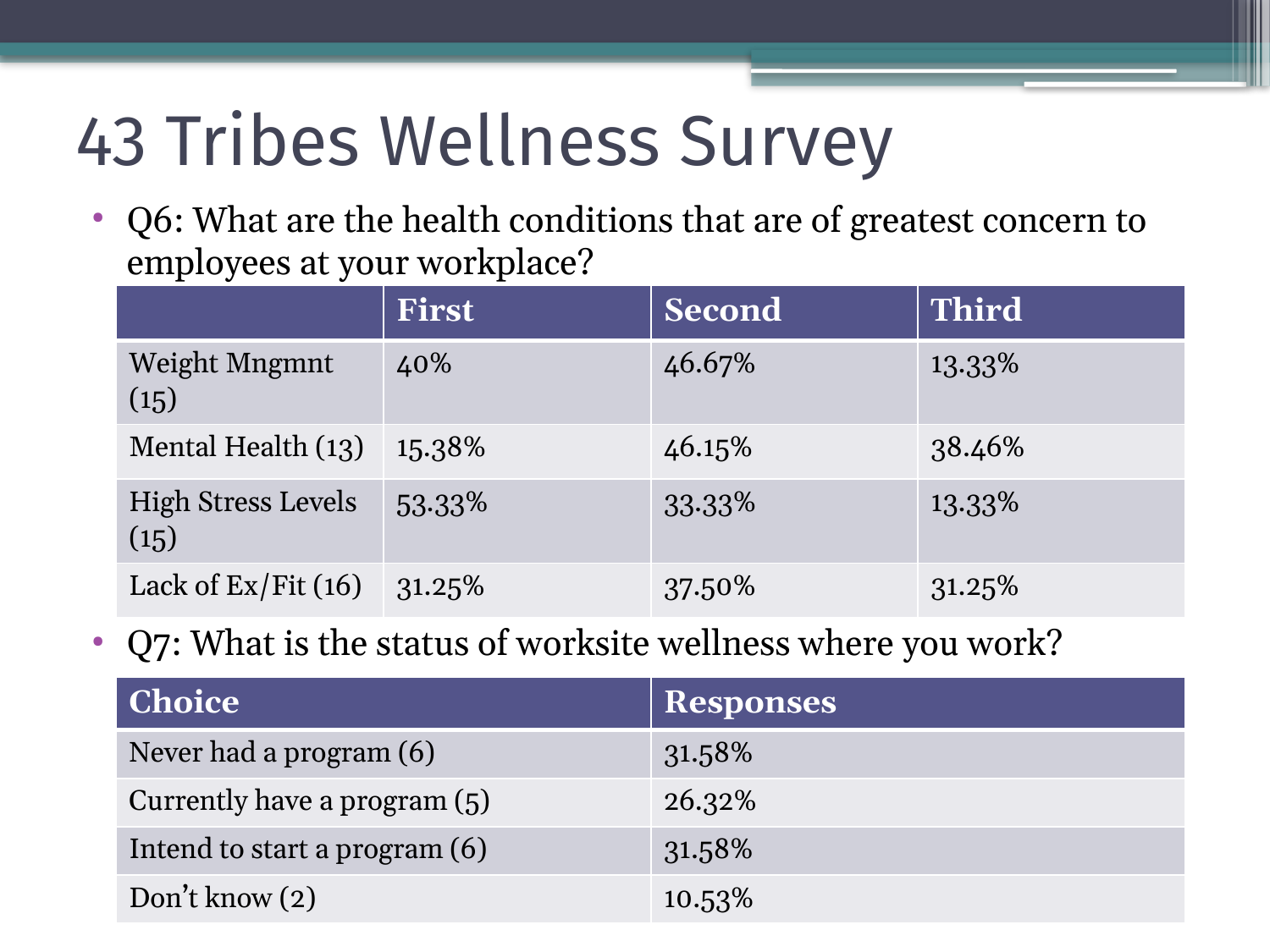

# 43 Tribes Wellness Survey
Q6: What are the health conditions that are of greatest concern to employees at your workplace?

Q7: What is the status of worksite wellness where you work?

|  | First | Second | Third |
| --- | --- | --- | --- |
| Weight Mngmnt (15) | 40% | 46.67% | 13.33% |
| Mental Health (13) | 15.38% | 46.15% | 38.46% |
| High Stress Levels (15) | 53.33% | 33.33% | 13.33% |
| Lack of Ex/Fit (16) | 31.25% | 37.50% | 31.25% |
| Choice | Responses |
| --- | --- |
| Never had a program (6) | 31.58% |
| Currently have a program (5) | 26.32% |
| Intend to start a program (6) | 31.58% |
| Don’t know (2) | 10.53% |